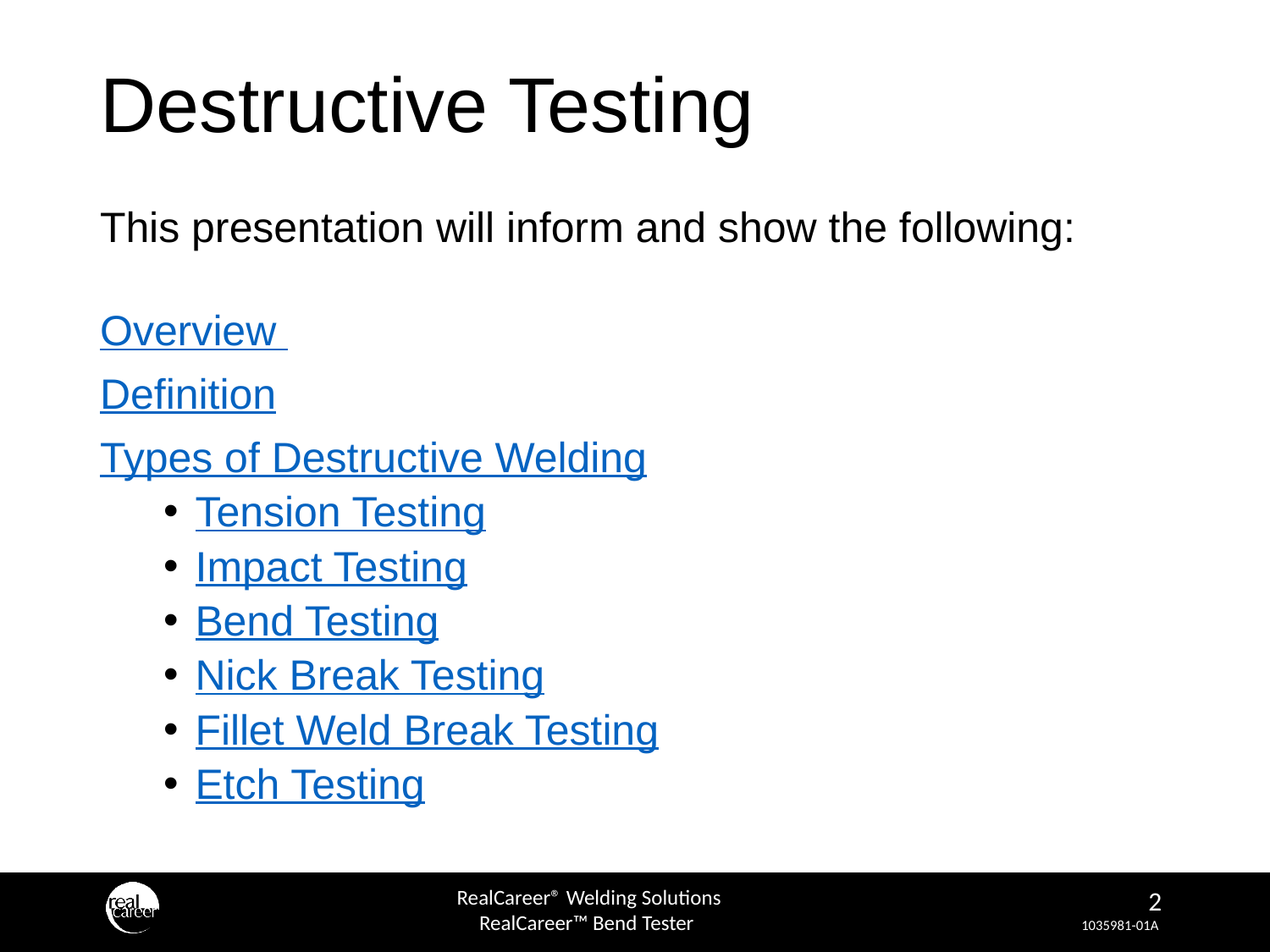

# Destructive Testing
This presentation will inform and show the following:

Overview
Definition
Types of Destructive Welding
Tension Testing
Impact Testing
Bend Testing
Nick Break Testing
Fillet Weld Break Testing
Etch Testing